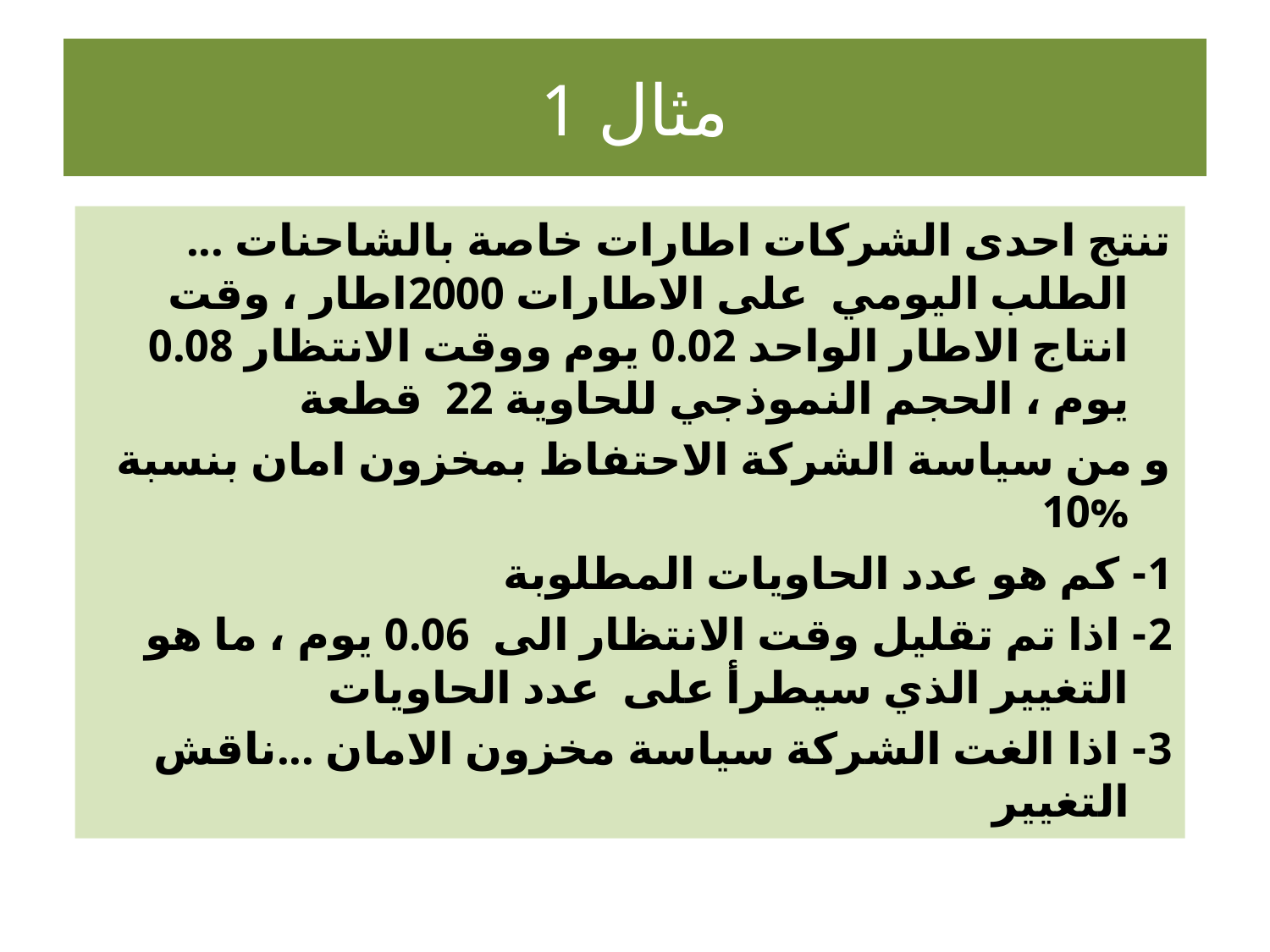

# مثال 1
تنتج احدى الشركات اطارات خاصة بالشاحنات ... الطلب اليومي  على الاطارات 2000اطار ، وقت انتاج الاطار الواحد 0.02 يوم ووقت الانتظار 0.08 يوم ، الحجم النموذجي للحاوية 22  قطعة
و من سياسة الشركة الاحتفاظ بمخزون امان بنسبة  %10
1- كم هو عدد الحاويات المطلوبة
2- اذا تم تقليل وقت الانتظار الى  0.06 يوم ، ما هو  التغيير الذي سيطرأ على  عدد الحاويات
3- اذا الغت الشركة سياسة مخزون الامان ...ناقش التغيير